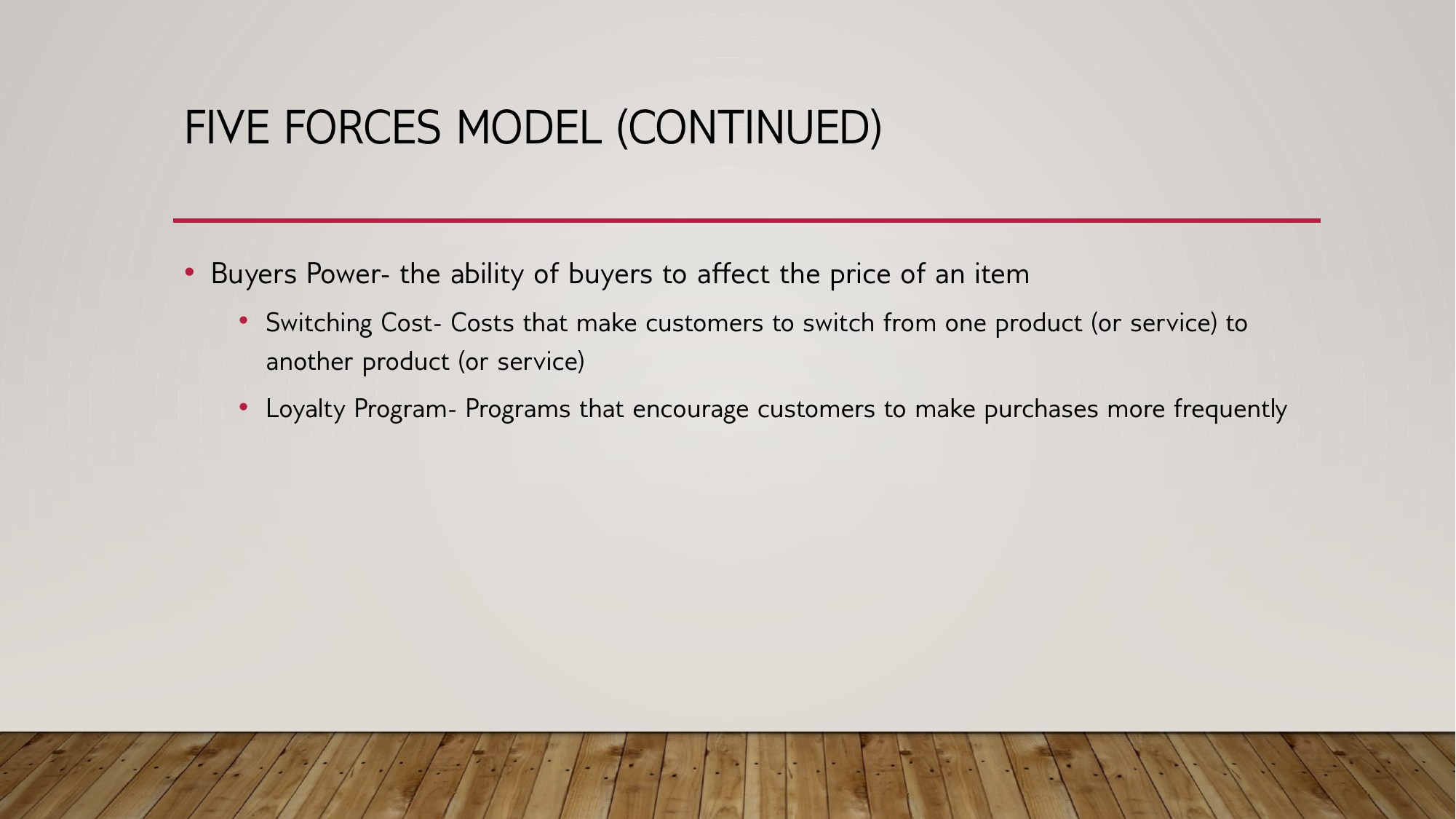

# Five forces model (Continued)
Buyers Power- the ability of buyers to affect the price of an item
Switching Cost- Costs that make customers to switch from one product (or service) to another product (or service)
Loyalty Program- Programs that encourage customers to make purchases more frequently